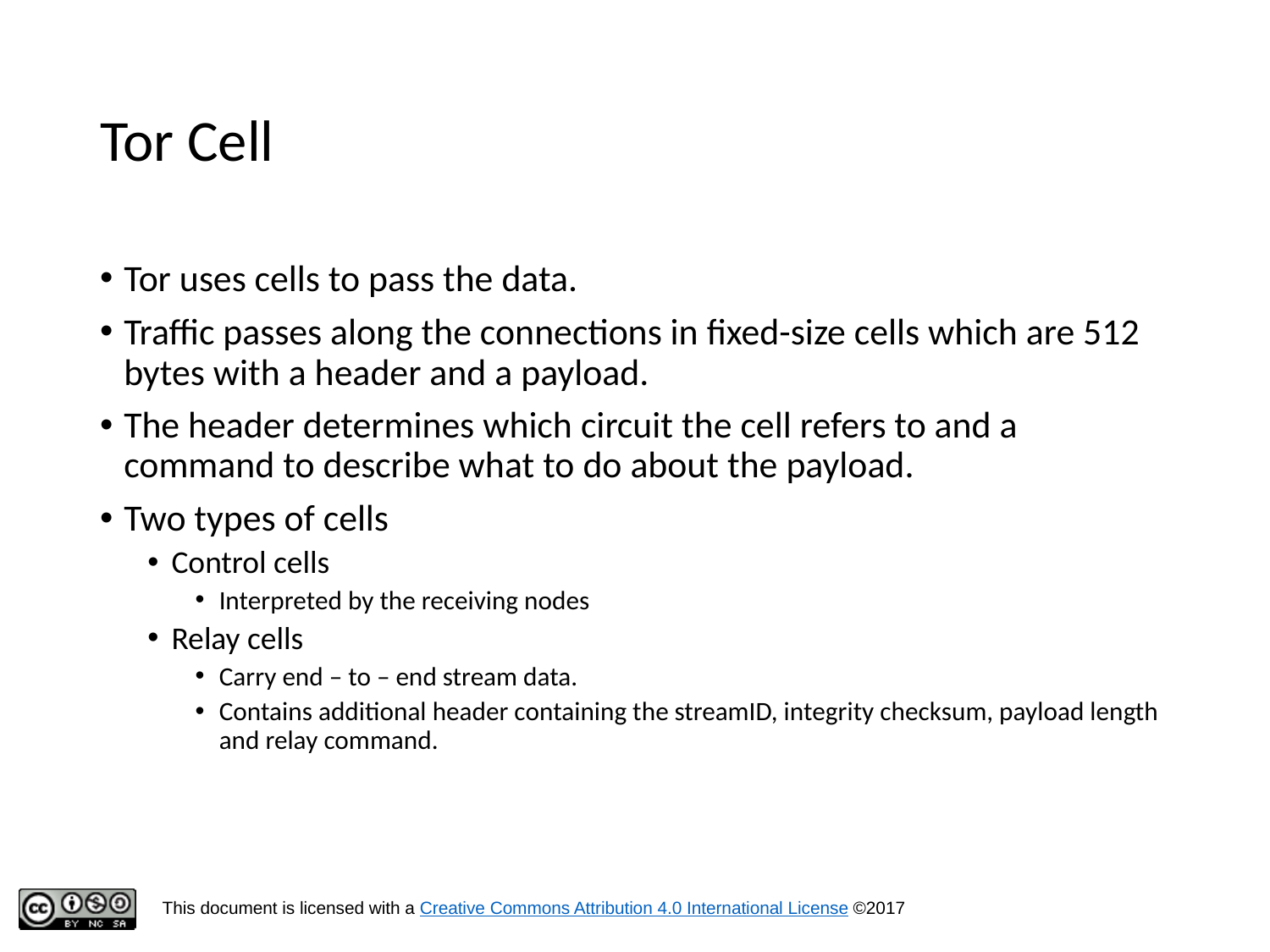

# Tor Cell
Tor uses cells to pass the data.
Traffic passes along the connections in fixed-size cells which are 512 bytes with a header and a payload.
The header determines which circuit the cell refers to and a command to describe what to do about the payload.
Two types of cells
Control cells
Interpreted by the receiving nodes
Relay cells
Carry end – to – end stream data.
Contains additional header containing the streamID, integrity checksum, payload length and relay command.